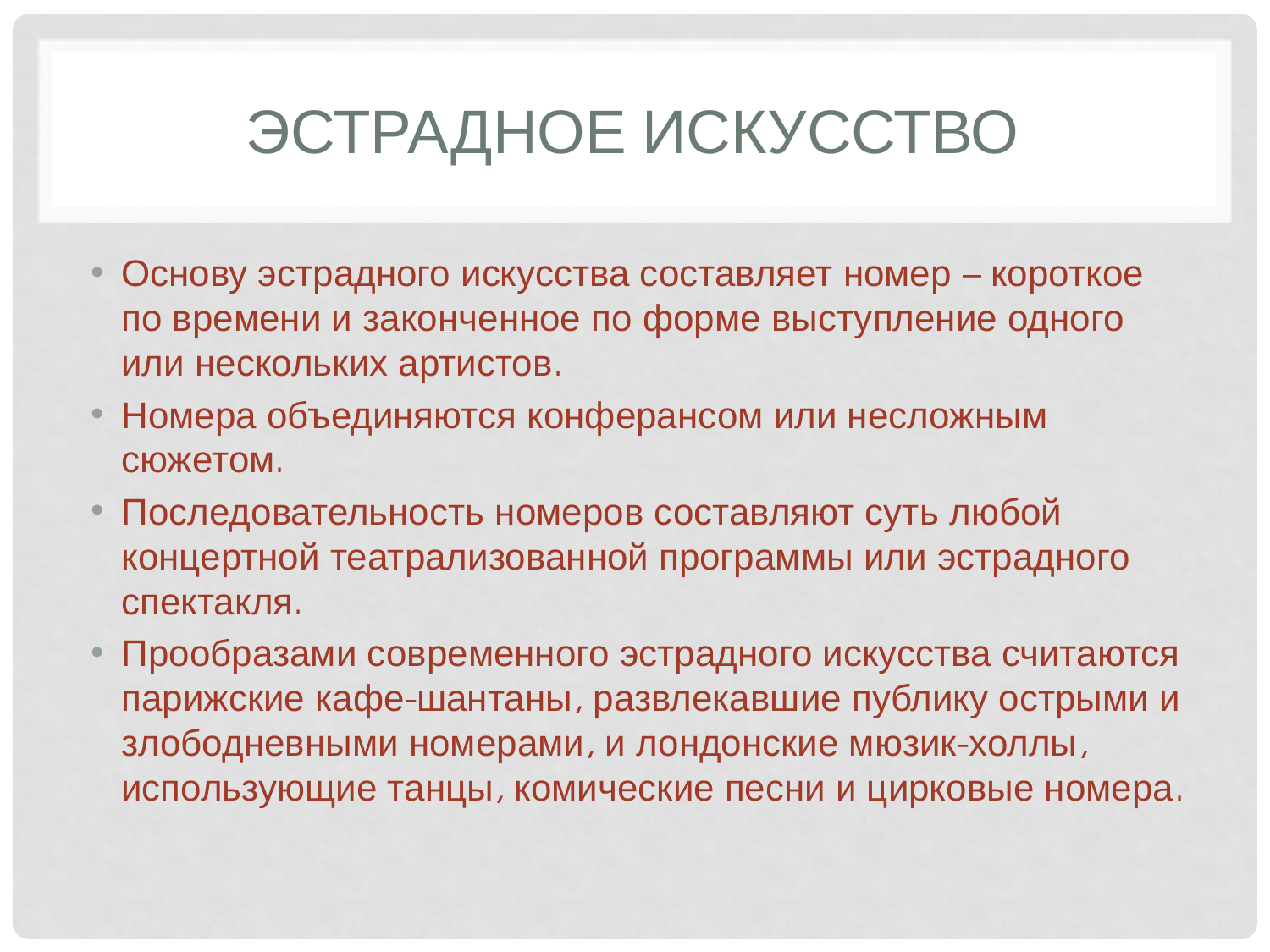

# Эстрадное искусство
Основу эстрадного искусства составляет номер – короткое по времени и законченное по форме выступление одного или нескольких артистов.
Номера объединяются конферансом или несложным сюжетом.
Последовательность номеров составляют суть любой концертной театрализованной программы или эстрадного спектакля.
Прообразами современного эстрадного искусства считаются парижские кафе-шантаны, развлекавшие публику острыми и злободневными номерами, и лондонские мюзик-холлы, использующие танцы, комические песни и цирковые номера.